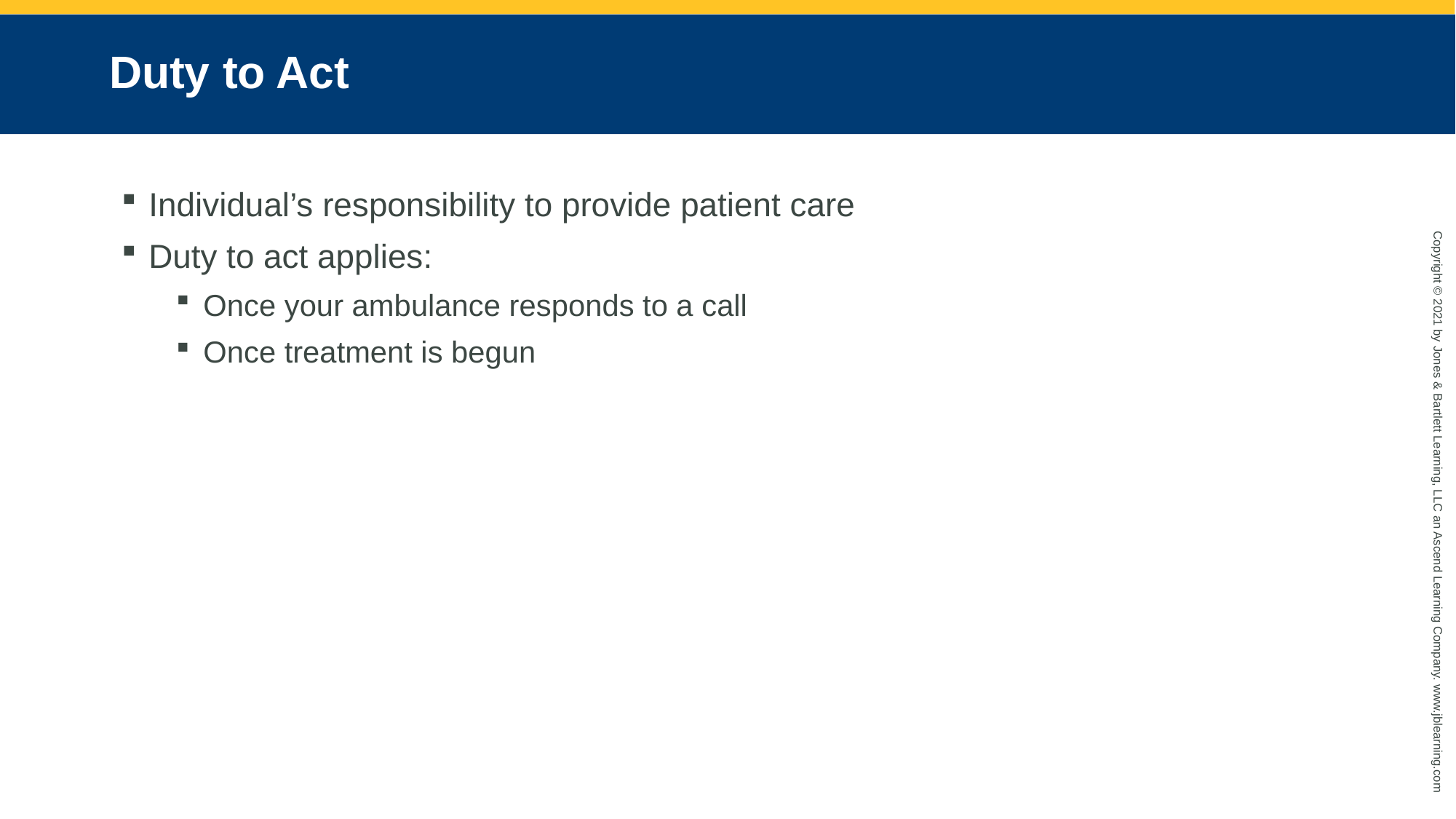

# Duty to Act
Individual’s responsibility to provide patient care
Duty to act applies:
Once your ambulance responds to a call
Once treatment is begun